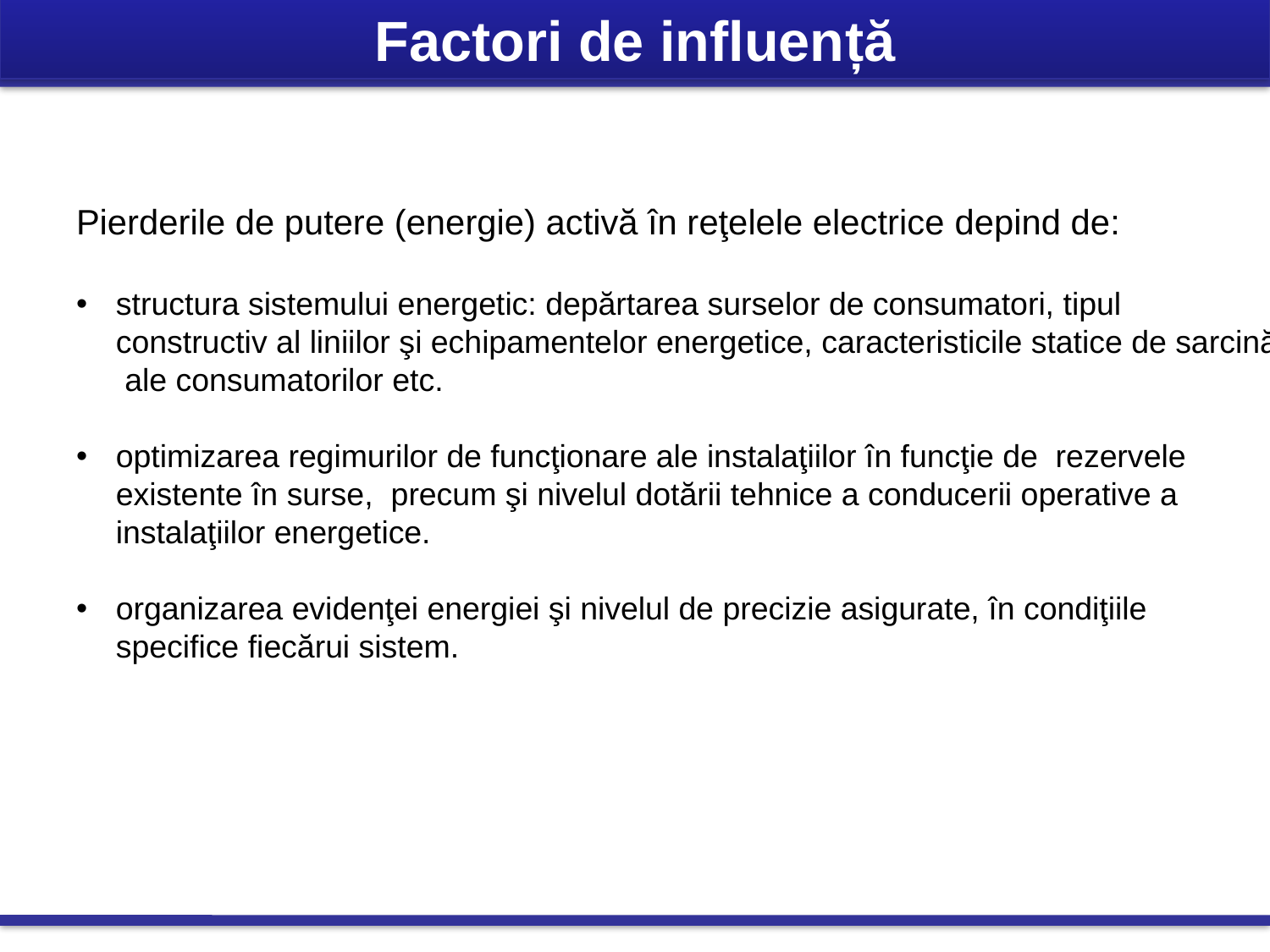

Factori de influență

Pierderile de putere (energie) activă în reţelele electrice depind de:

structura sistemului energetic: depărtarea surselor de consumatori, tipul constructiv al liniilor şi echipamentelor energetice, caracteristicile statice de sarcină  ale consumatorilor etc.

optimizarea regimurilor de funcţionare ale instalaţiilor în funcţie de  rezervele existente în surse,  precum şi nivelul dotării tehnice a conducerii operative a instalaţiilor energetice.

organizarea evidenţei energiei şi nivelul de precizie asigurate, în condiţiile specifice fiecărui sistem.